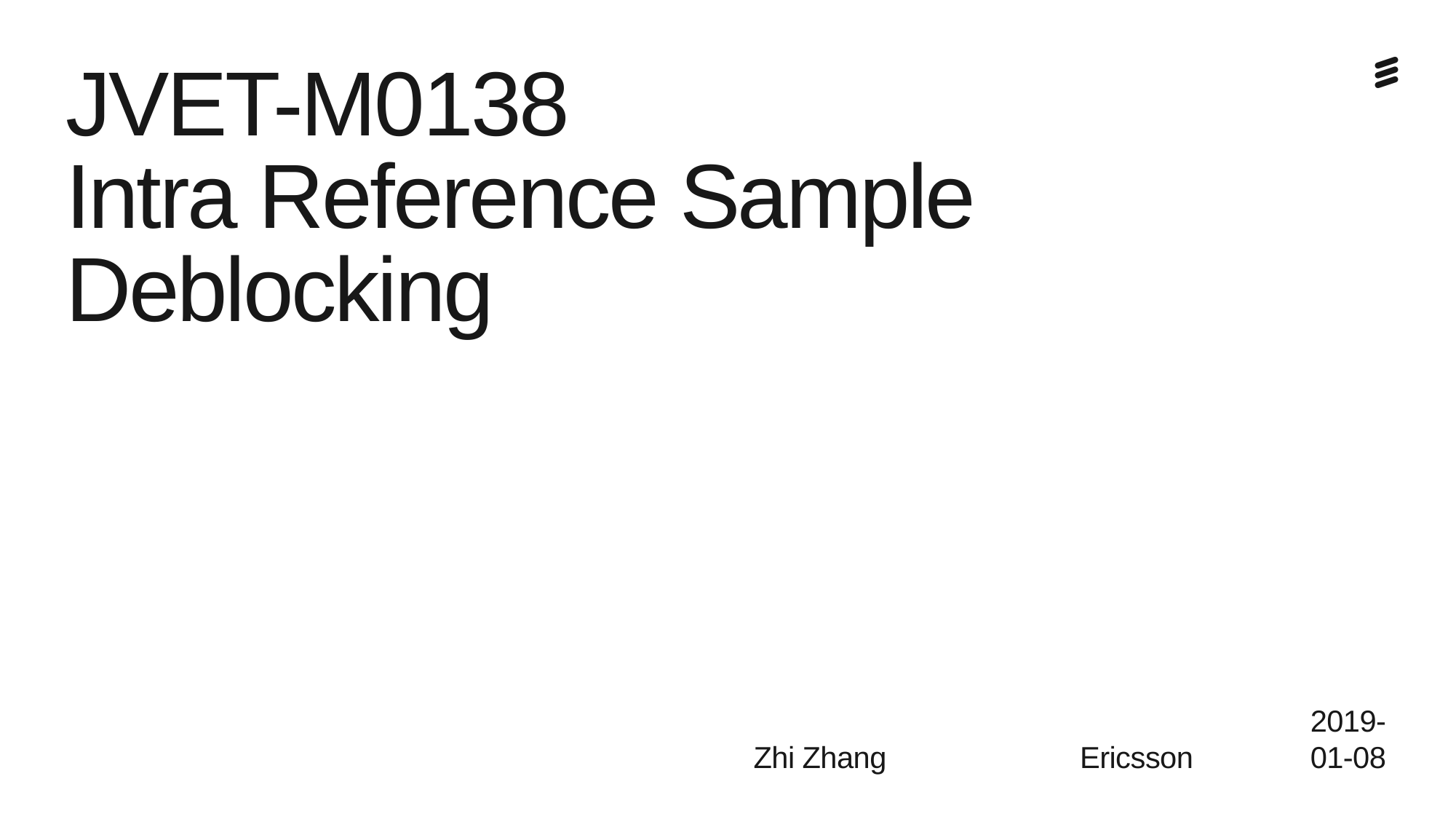

# JVET-M0138 Intra Reference Sample Deblocking

Zhi Zhang
Ericsson
2019-01-08